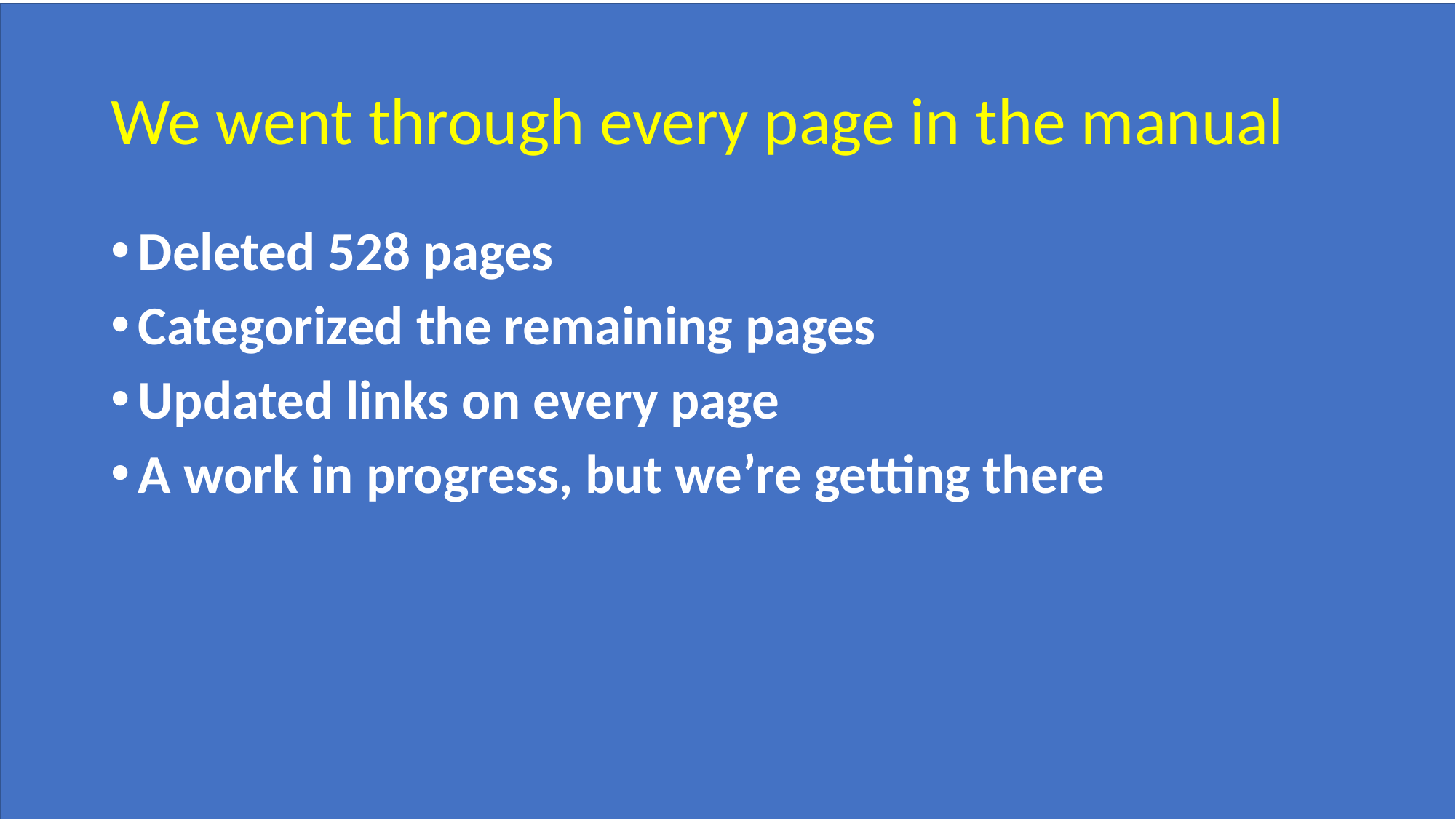

# We went through every page in the manual
Deleted 528 pages
Categorized the remaining pages
Updated links on every page
A work in progress, but we’re getting there